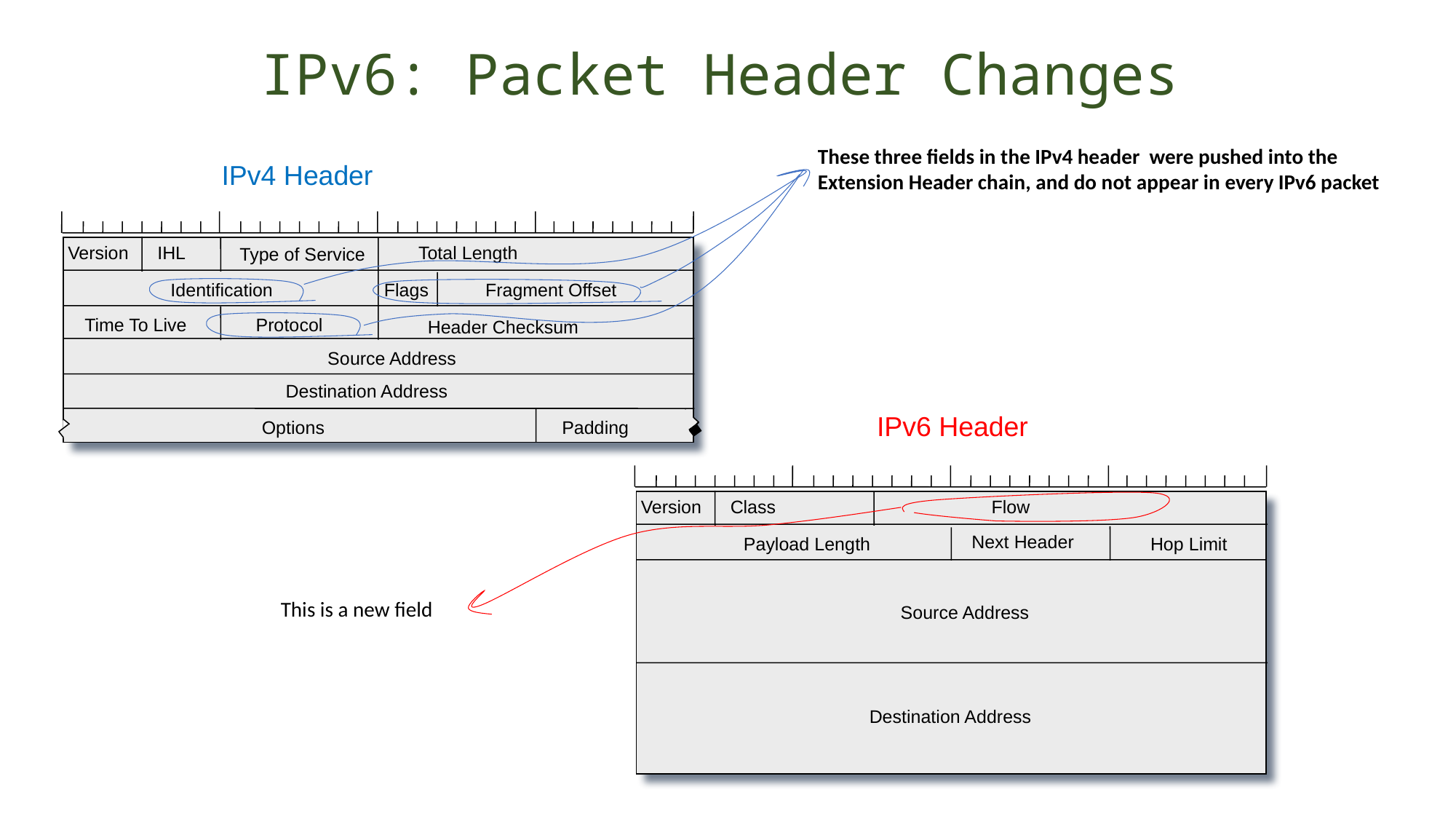

IPv6: Packet Header Changes
These three fields in the IPv4 header  were pushed into the Extension Header chain, and do not appear in every IPv6 packet
IPv4 Header

Version
IHL
Total Length

Type of Service

Identification
Flags
Fragment Offset

Time To Live
Protocol
Header Checksum

Source Address

Destination Address
IPv6 Header

Options
Padding

Version
Class
Flow

Next Header

Payload Length

Hop Limit

This is a new field
Source Address

Destination Address